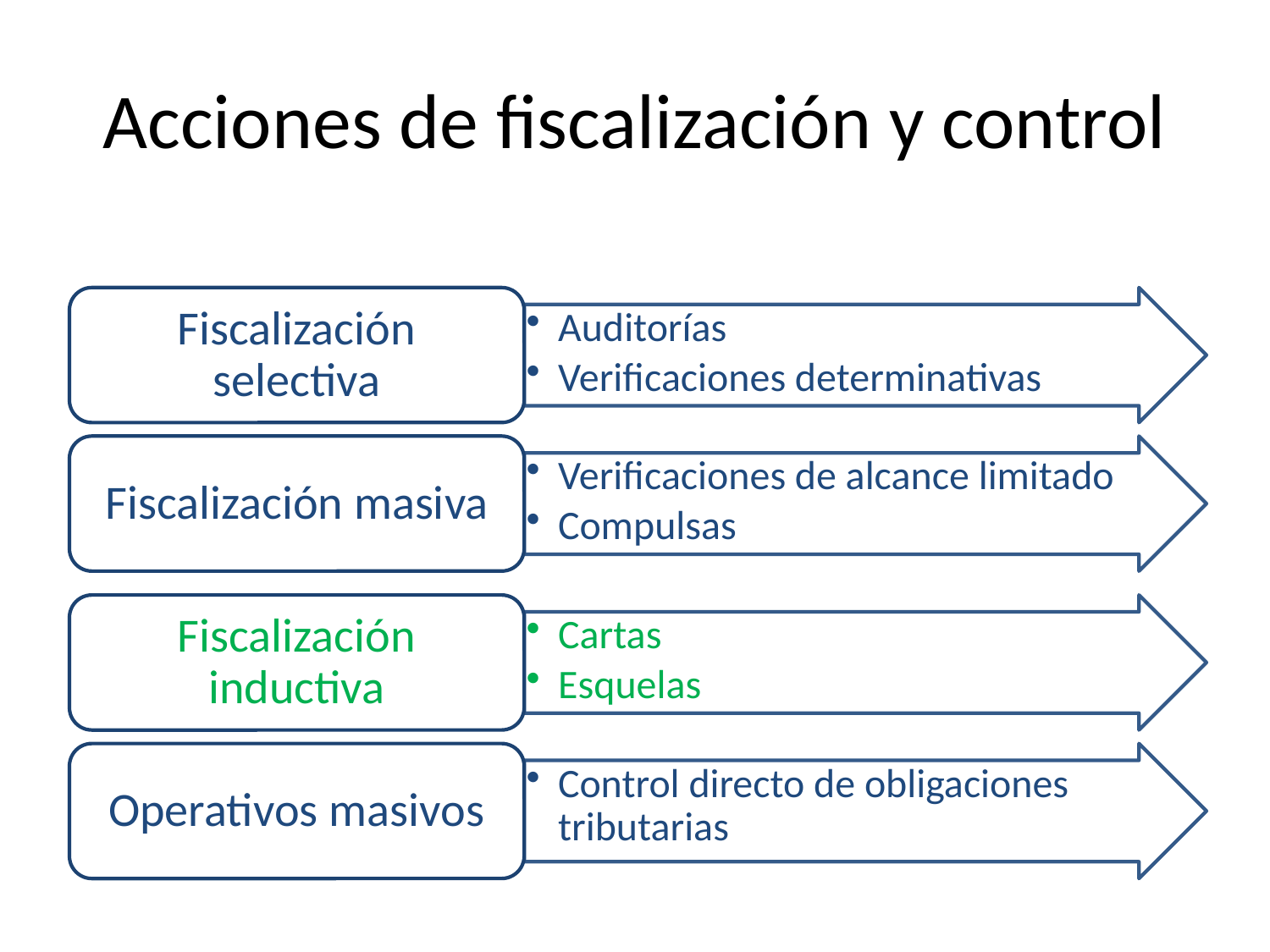

# Acciones de fiscalización y control
Auditorías
Verificaciones determinativas
Fiscalización selectiva
Verificaciones de alcance limitado
Compulsas
Fiscalización masiva
Cartas
Esquelas
Fiscalización inductiva
Control directo de obligaciones tributarias
Operativos masivos